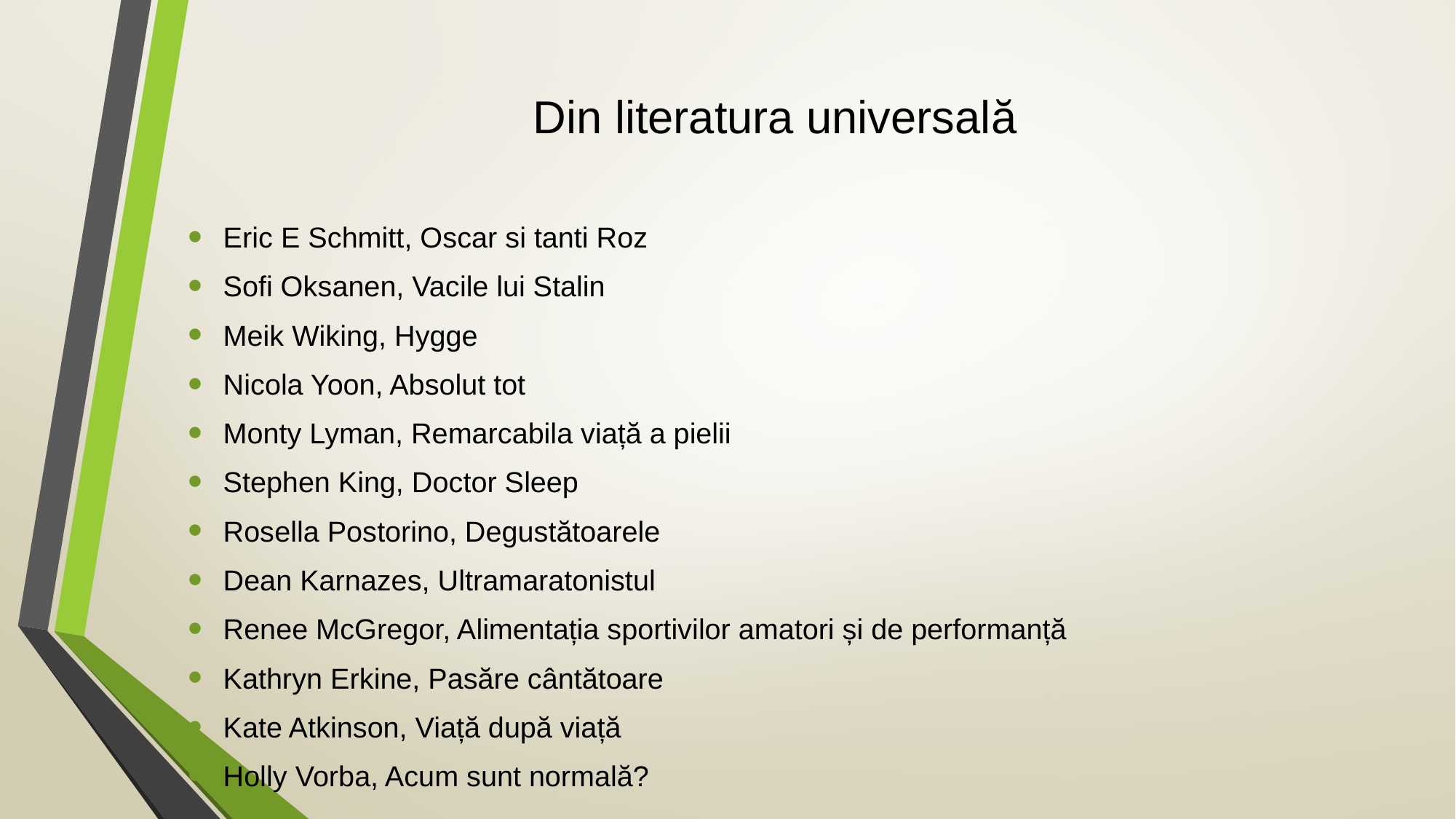

# Din literatura universală

Eric E Schmitt, Oscar si tanti Roz
Sofi Oksanen, Vacile lui Stalin
Meik Wiking, Hygge
Nicola Yoon, Absolut tot
Monty Lyman, Remarcabila viață a pielii
Stephen King, Doctor Sleep
Rosella Postorino, Degustătoarele
Dean Karnazes, Ultramaratonistul
Renee McGregor, Alimentația sportivilor amatori și de performanță
Kathryn Erkine, Pasăre cântătoare
Kate Atkinson, Viață după viață
Holly Vorba, Acum sunt normală?